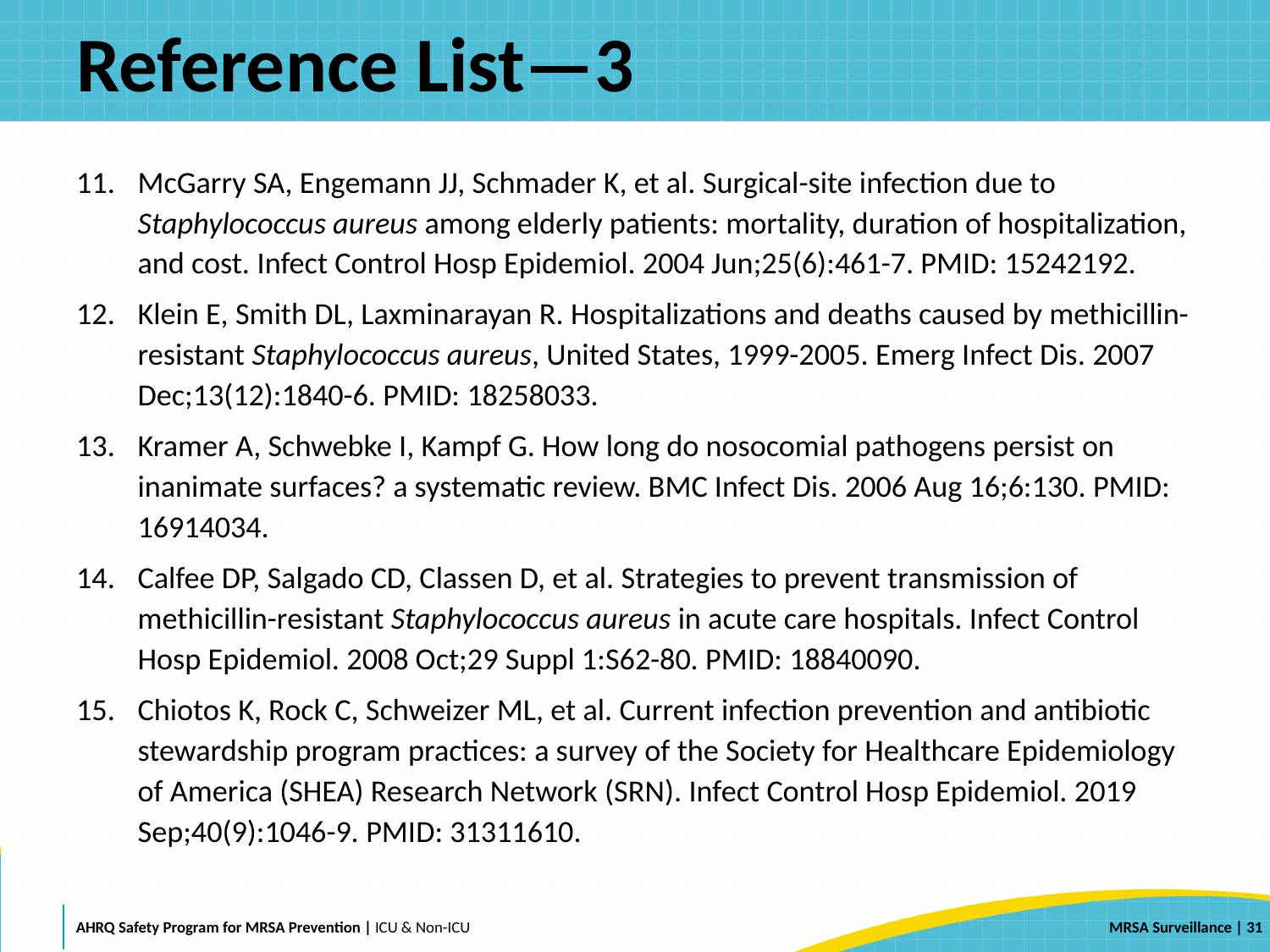

# Reference List—3
McGarry SA, Engemann JJ, Schmader K, et al. Surgical-site infection due to Staphylococcus aureus among elderly patients: mortality, duration of hospitalization, and cost. Infect Control Hosp Epidemiol. 2004 Jun;25(6):461-7. PMID: 15242192.​
Klein E, Smith DL, Laxminarayan R. Hospitalizations and deaths caused by methicillin-resistant Staphylococcus aureus, United States, 1999-2005. Emerg Infect Dis. 2007 Dec;13(12):1840-6. PMID: 18258033.​
Kramer A, Schwebke I, Kampf G. How long do nosocomial pathogens persist on inanimate surfaces? a systematic review. BMC Infect Dis. 2006 Aug 16;6:130. PMID: 16914034.
Calfee DP, Salgado CD, Classen D, et al. Strategies to prevent transmission of methicillin-resistant Staphylococcus aureus in acute care hospitals. Infect Control Hosp Epidemiol. 2008 Oct;29 Suppl 1:S62-80. PMID: 18840090.
Chiotos K, Rock C, Schweizer ML, et al. Current infection prevention and antibiotic stewardship program practices: a survey of the Society for Healthcare Epidemiology of America (SHEA) Research Network (SRN). Infect Control Hosp Epidemiol. 2019 Sep;40(9):1046-9. PMID: 31311610.
 | 31